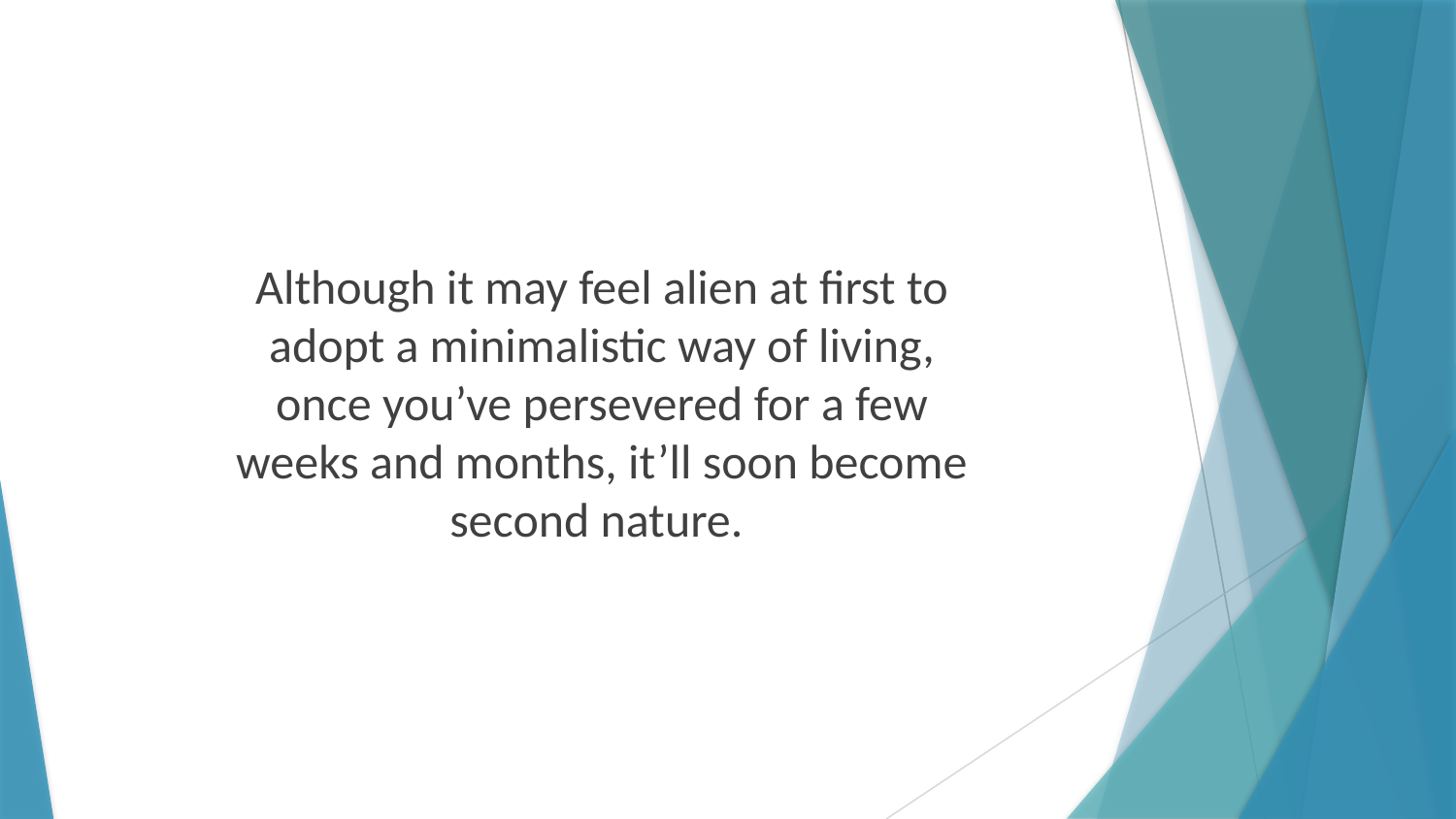

Although it may feel alien at first to adopt a minimalistic way of living, once you’ve persevered for a few weeks and months, it’ll soon become second nature.